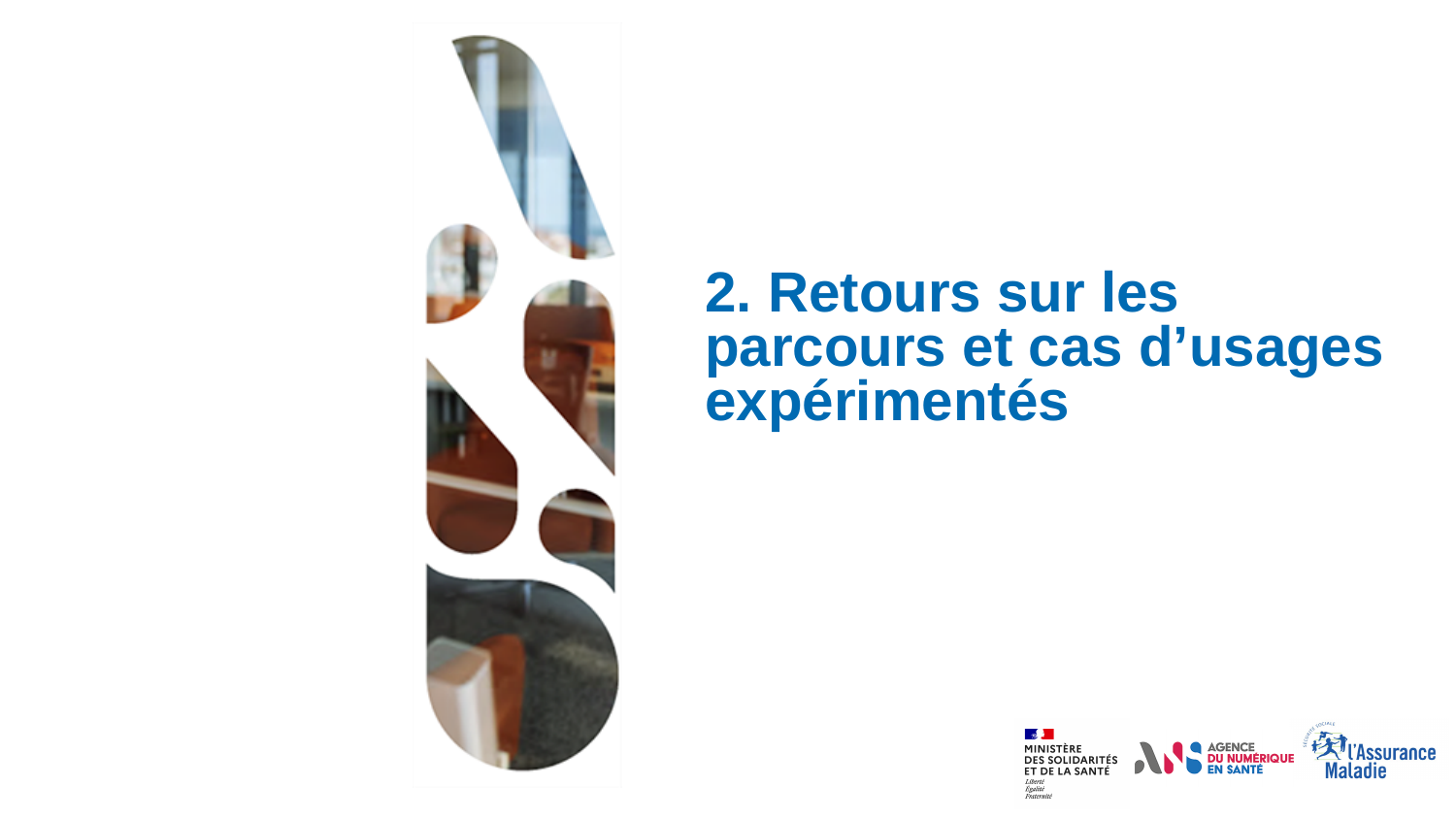

# 2. Retours sur les parcours et cas d’usages expérimentés